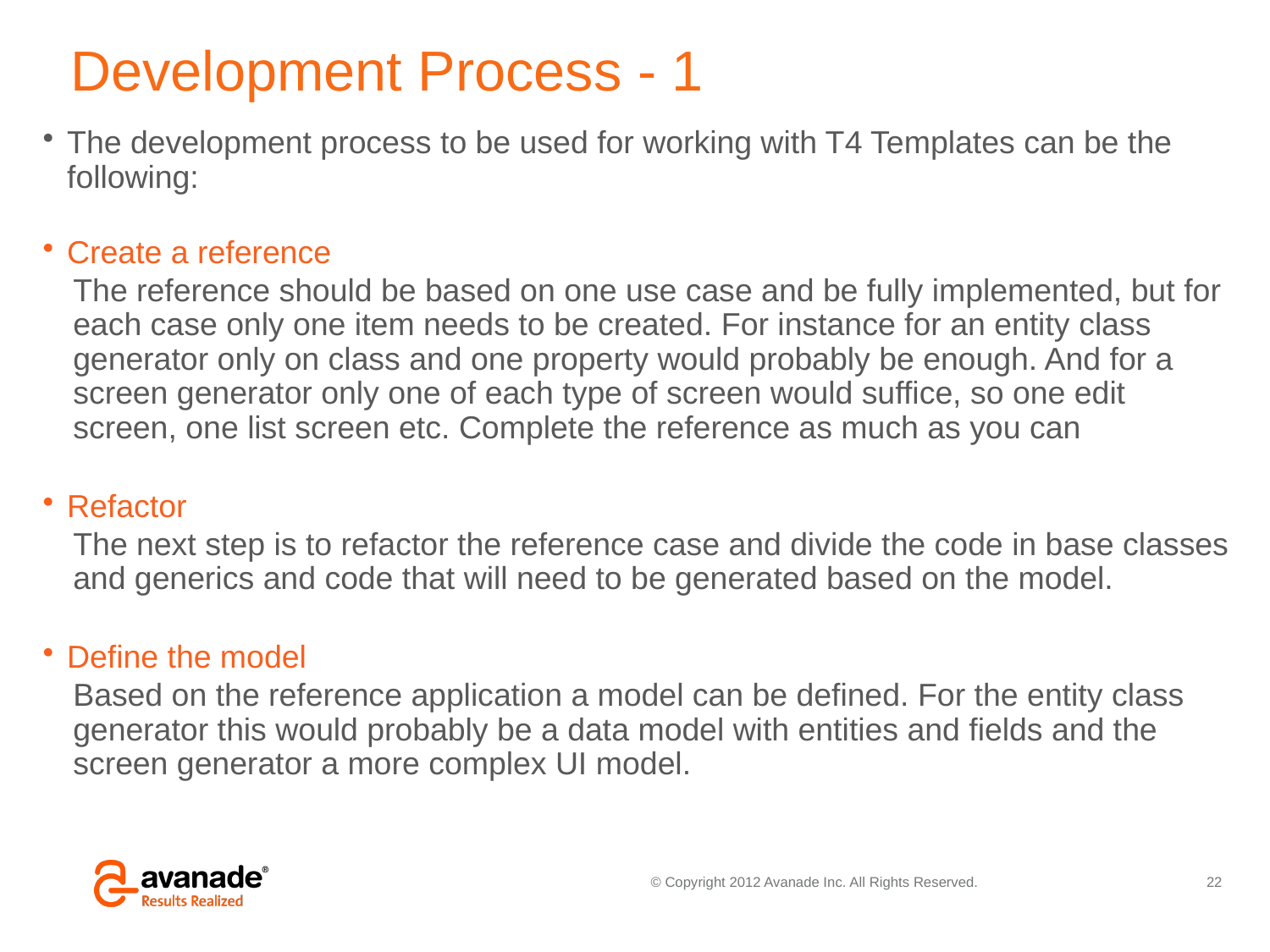

# Development Process - 1
The development process to be used for working with T4 Templates can be the following:

Create a reference
The reference should be based on one use case and be fully implemented, but for each case only one item needs to be created. For instance for an entity class generator only on class and one property would probably be enough. And for a screen generator only one of each type of screen would suffice, so one edit screen, one list screen etc. Complete the reference as much as you can

Refactor
The next step is to refactor the reference case and divide the code in base classes and generics and code that will need to be generated based on the model.

Define the model
Based on the reference application a model can be defined. For the entity class generator this would probably be a data model with entities and fields and the screen generator a more complex UI model.
22